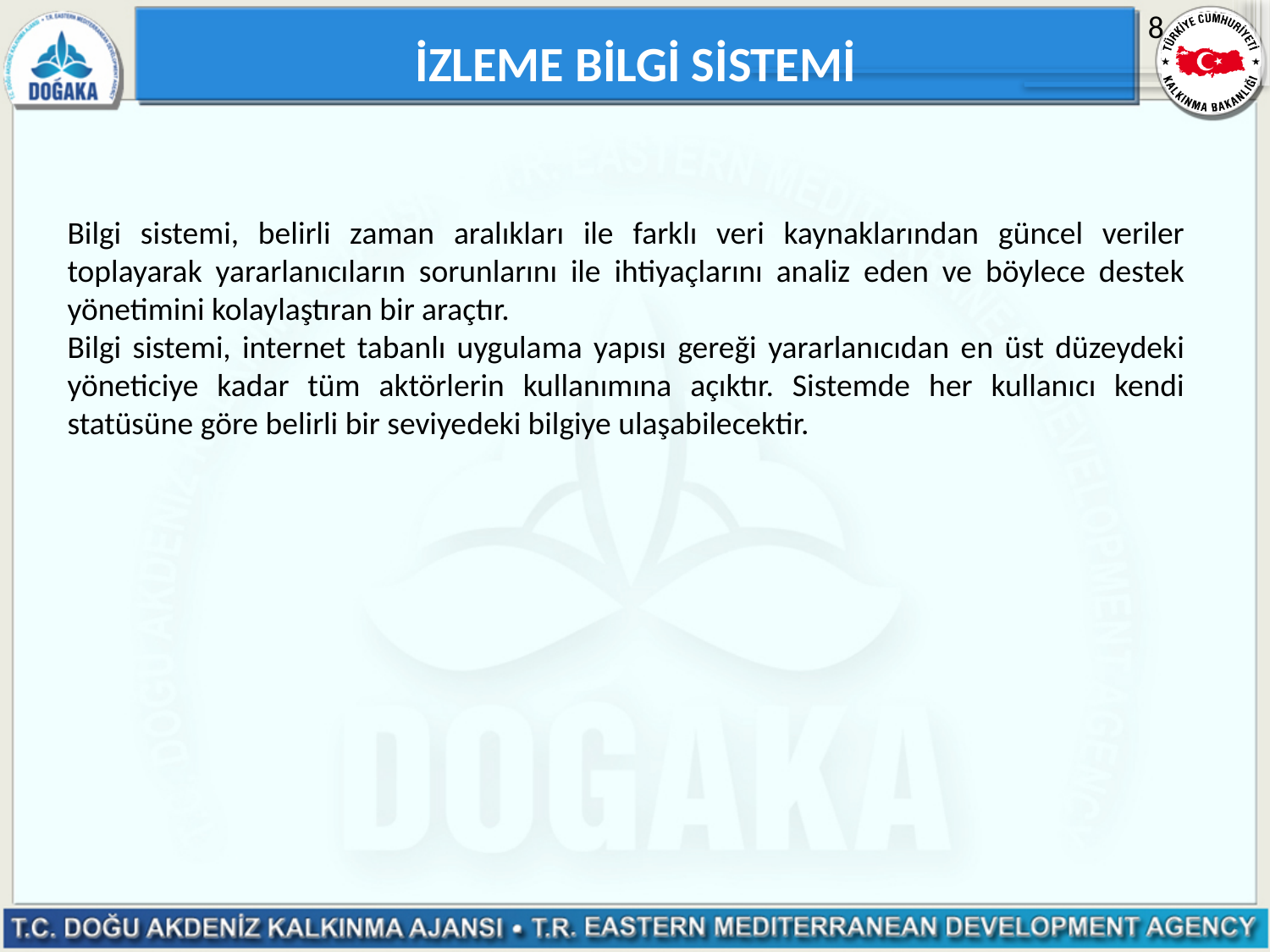

8
İZLEME BİLGİ SİSTEMİ
Bilgi sistemi, belirli zaman aralıkları ile farklı veri kaynaklarından güncel veriler toplayarak yararlanıcıların sorunlarını ile ihtiyaçlarını analiz eden ve böylece destek yönetimini kolaylaştıran bir araçtır.
Bilgi sistemi, internet tabanlı uygulama yapısı gereği yararlanıcıdan en üst düzeydeki yöneticiye kadar tüm aktörlerin kullanımına açıktır. Sistemde her kullanıcı kendi statüsüne göre belirli bir seviyedeki bilgiye ulaşabilecektir.